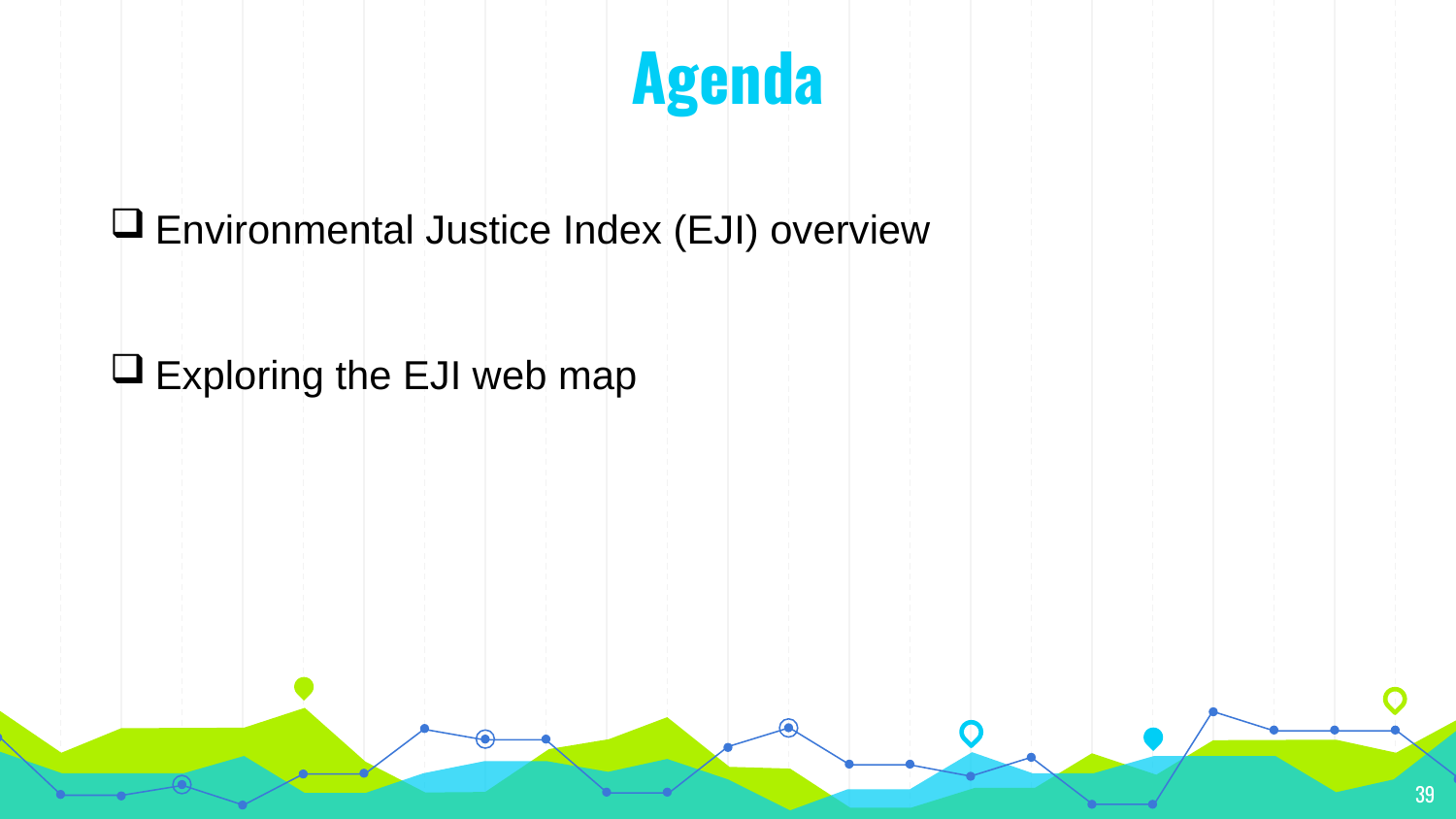

# Agenda
Environmental Justice Index (EJI) overview

Exploring the EJI web map

39